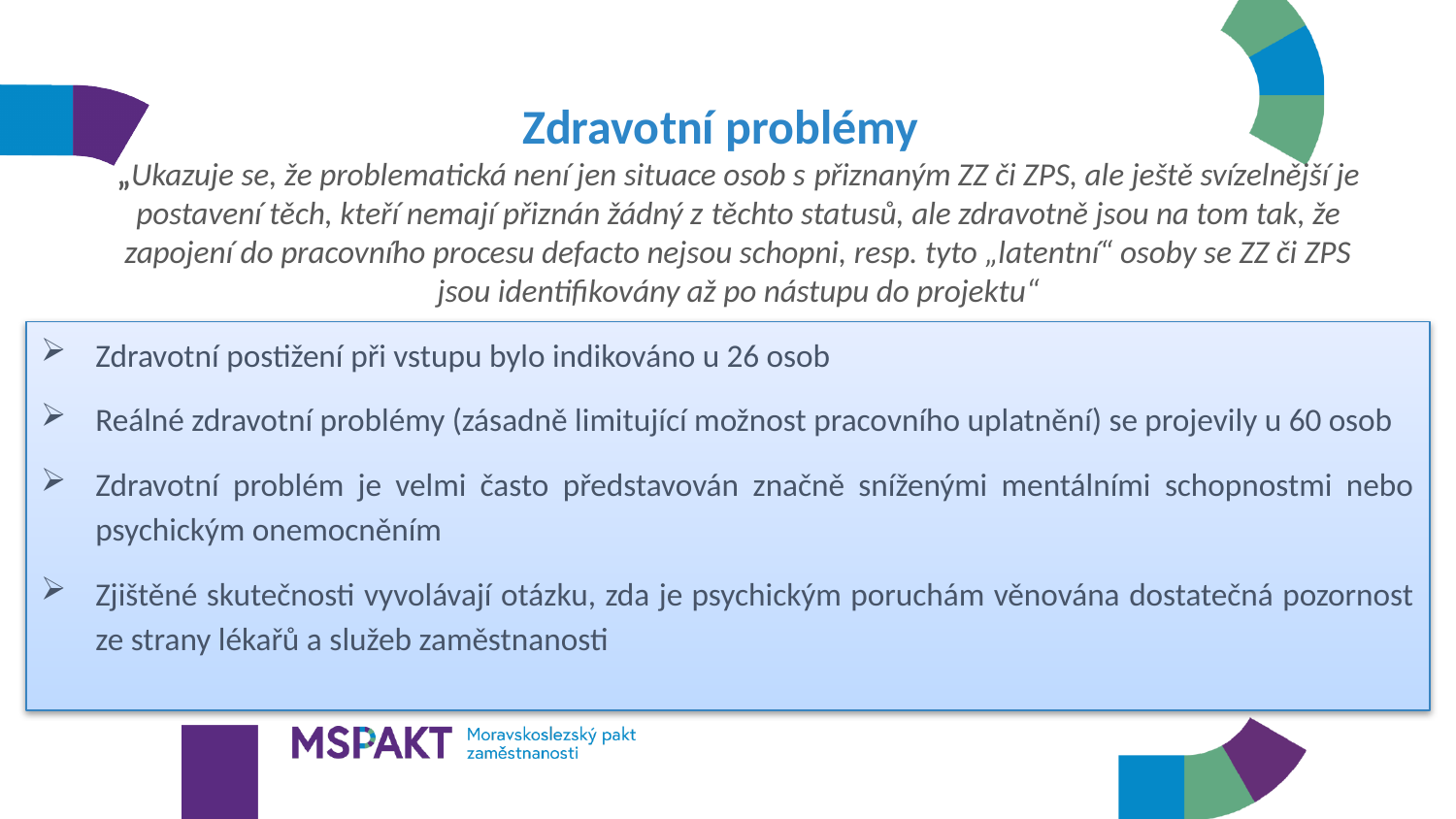

# Zdravotní problémy „Ukazuje se, že problematická není jen situace osob s přiznaným ZZ či ZPS, ale ještě svízelnější je postavení těch, kteří nemají přiznán žádný z těchto statusů, ale zdravotně jsou na tom tak, že zapojení do pracovního procesu defacto nejsou schopni, resp. tyto „latentní“ osoby se ZZ či ZPS jsou identifikovány až po nástupu do projektu“ .
Zdravotní postižení při vstupu bylo indikováno u 26 osob
Reálné zdravotní problémy (zásadně limitující možnost pracovního uplatnění) se projevily u 60 osob
Zdravotní problém je velmi často představován značně sníženými mentálními schopnostmi nebo psychickým onemocněním
Zjištěné skutečnosti vyvolávají otázku, zda je psychickým poruchám věnována dostatečná pozornost ze strany lékařů a služeb zaměstnanosti